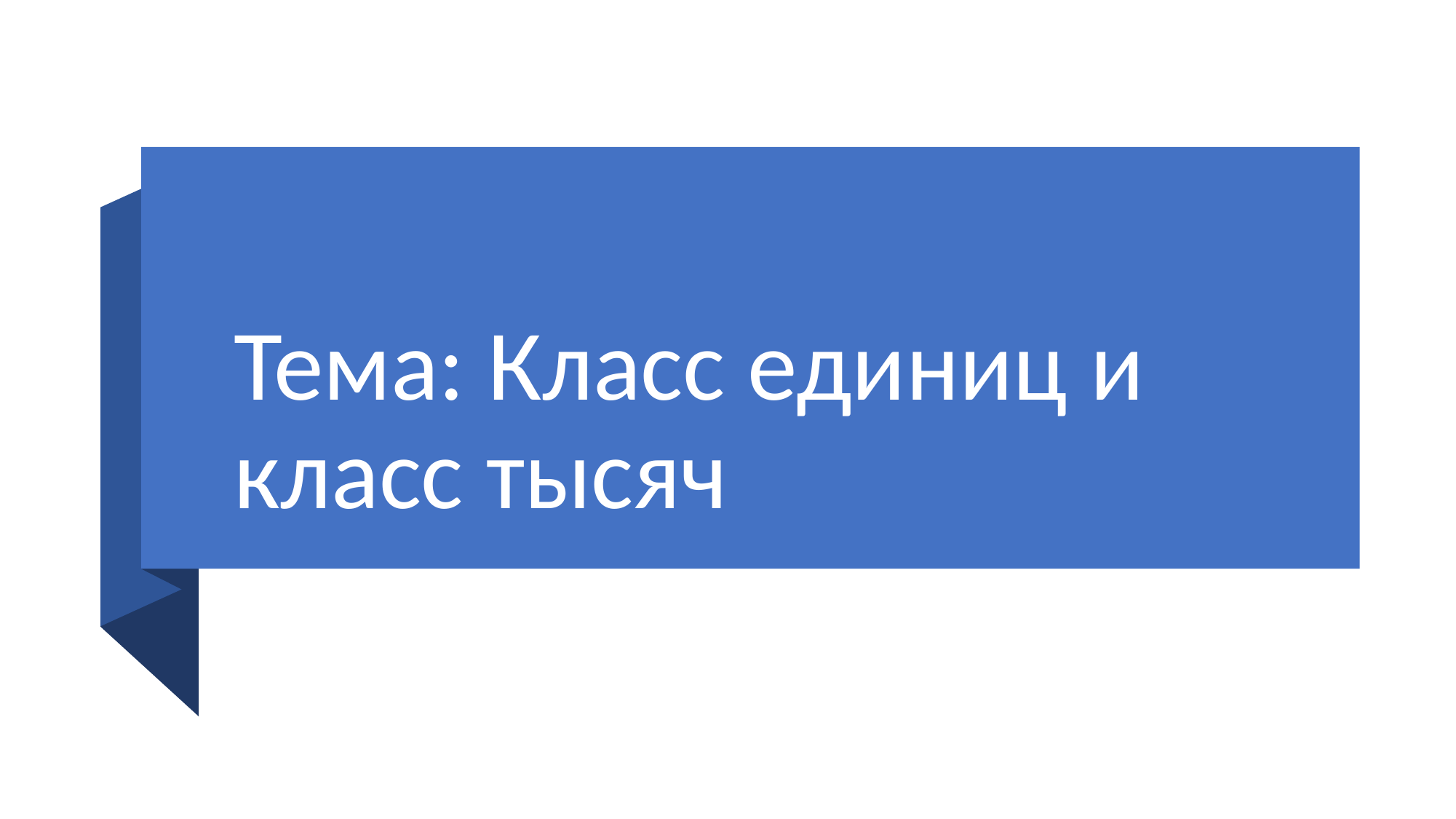

# Тема: Класс единиц и класс тысяч